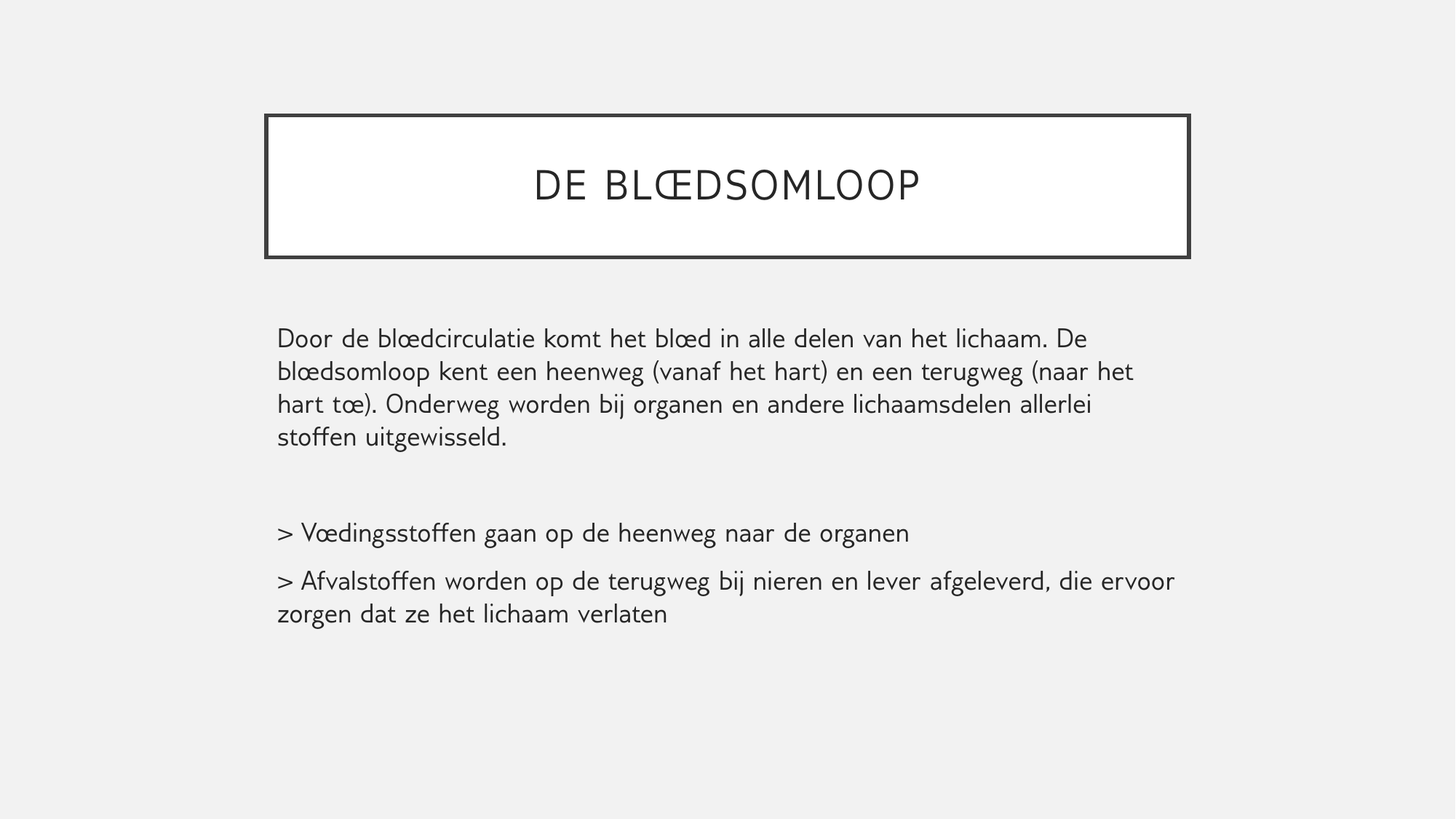

# De bloedsomloop
Door de bloedcirculatie komt het bloed in alle delen van het lichaam. De bloedsomloop kent een heenweg (vanaf het hart) en een terugweg (naar het hart toe). Onderweg worden bij organen en andere lichaamsdelen allerlei stoffen uitgewisseld.

> Voedingsstoffen gaan op de heenweg naar de organen
> Afvalstoffen worden op de terugweg bij nieren en lever afgeleverd, die ervoor zorgen dat ze het lichaam verlaten